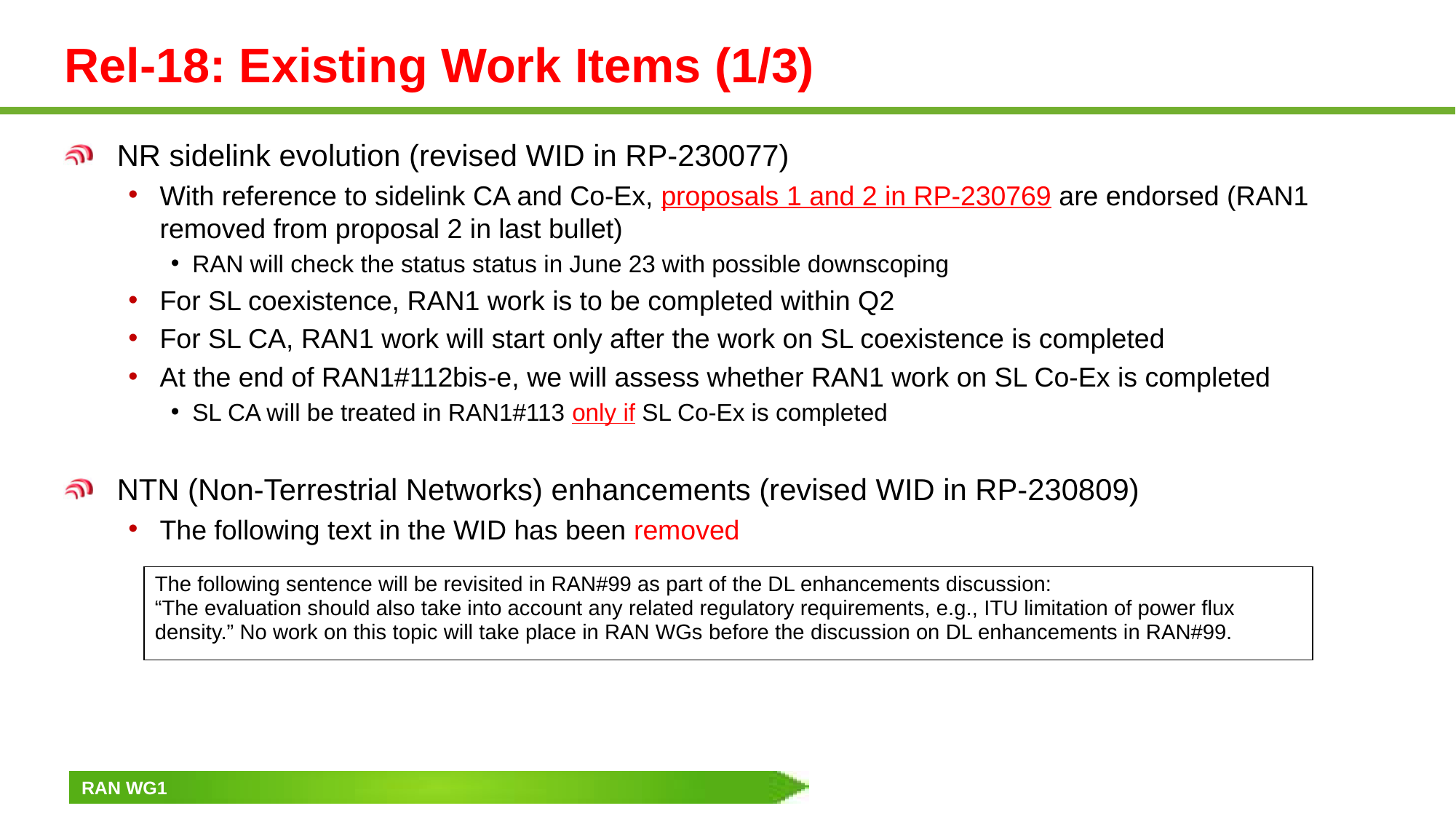

# Rel-18: Existing Work Items (1/3)
NR sidelink evolution (revised WID in RP-230077)
With reference to sidelink CA and Co-Ex, proposals 1 and 2 in RP-230769 are endorsed (RAN1 removed from proposal 2 in last bullet)
RAN will check the status status in June 23 with possible downscoping
For SL coexistence, RAN1 work is to be completed within Q2
For SL CA, RAN1 work will start only after the work on SL coexistence is completed
At the end of RAN1#112bis-e, we will assess whether RAN1 work on SL Co-Ex is completed
SL CA will be treated in RAN1#113 only if SL Co-Ex is completed

NTN (Non-Terrestrial Networks) enhancements (revised WID in RP-230809)
The following text in the WID has been removed

| The following sentence will be revisited in RAN#99 as part of the DL enhancements discussion: “The evaluation should also take into account any related regulatory requirements, e.g., ITU limitation of power flux density.” No work on this topic will take place in RAN WGs before the discussion on DL enhancements in RAN#99. |
| --- |